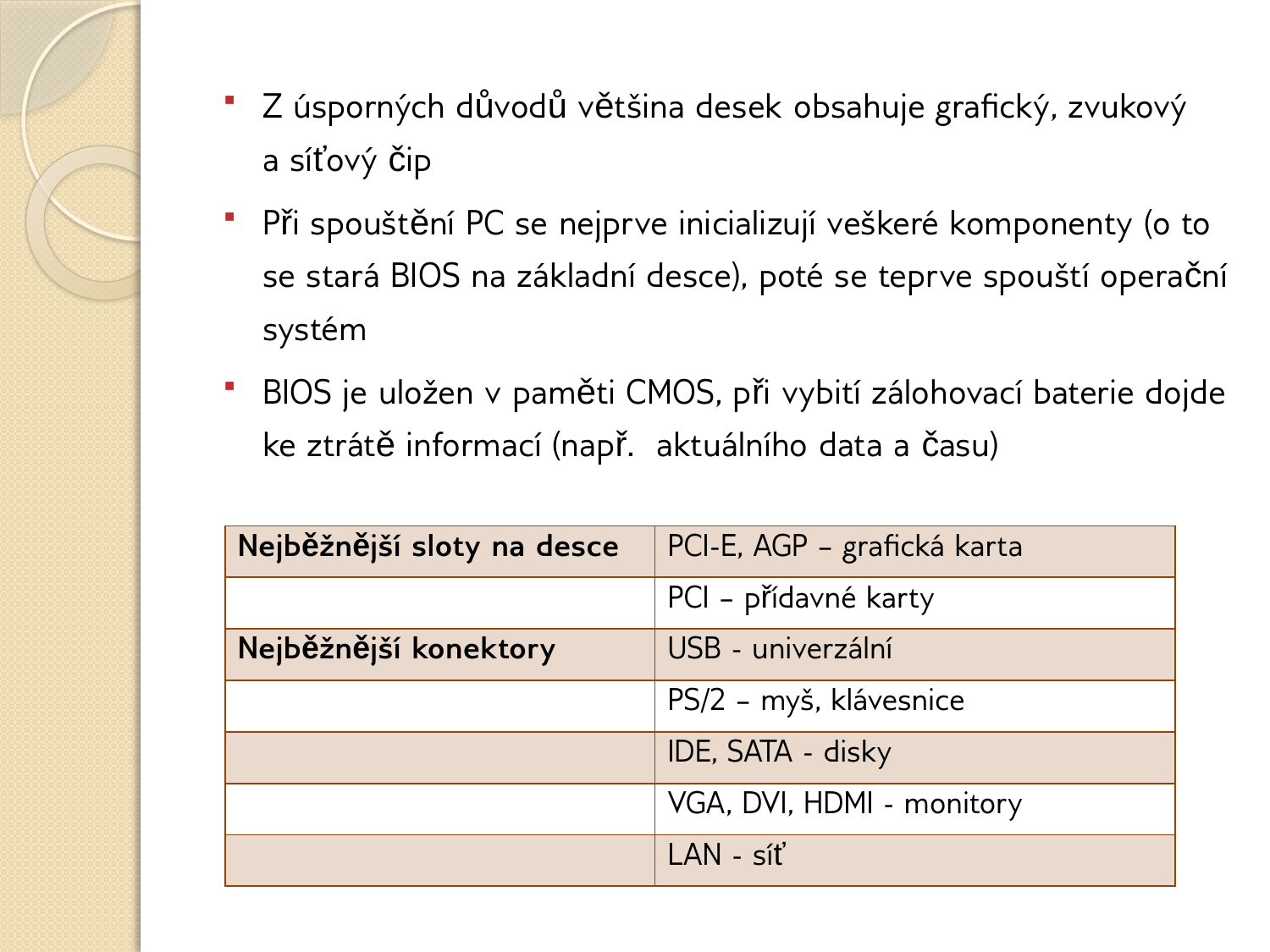

Z úsporných důvodů většina desek obsahuje grafický, zvukový
a síťový čip
Při spouštění PC se nejprve inicializují veškeré komponenty (o to se stará BIOS na základní desce), poté se teprve spouští operační systém
BIOS je uložen v paměti CMOS, při vybití zálohovací baterie dojde ke ztrátě informací (např.  aktuálního data a času)

| Nejběžnější sloty na desce | PCI-E, AGP – grafická karta |
| --- | --- |
|  | PCI – přídavné karty |
| Nejběžnější konektory | USB - univerzální |
|  | PS/2 – myš, klávesnice |
|  | IDE, SATA - disky |
|  | VGA, DVI, HDMI - monitory |
|  | LAN - síť |